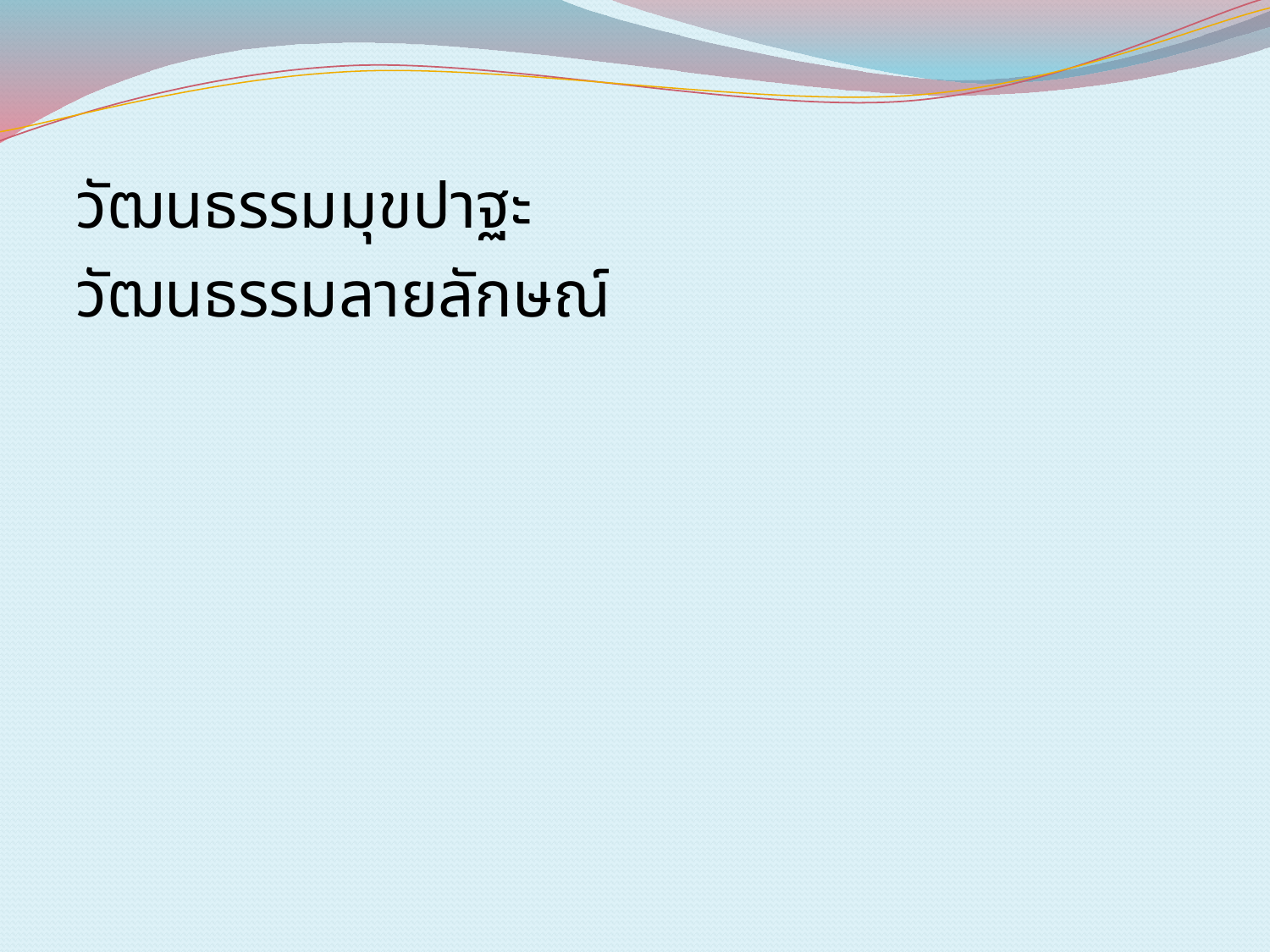

วัฒนธรรมมุขปาฐะ
วัฒนธรรมลายลักษณ์